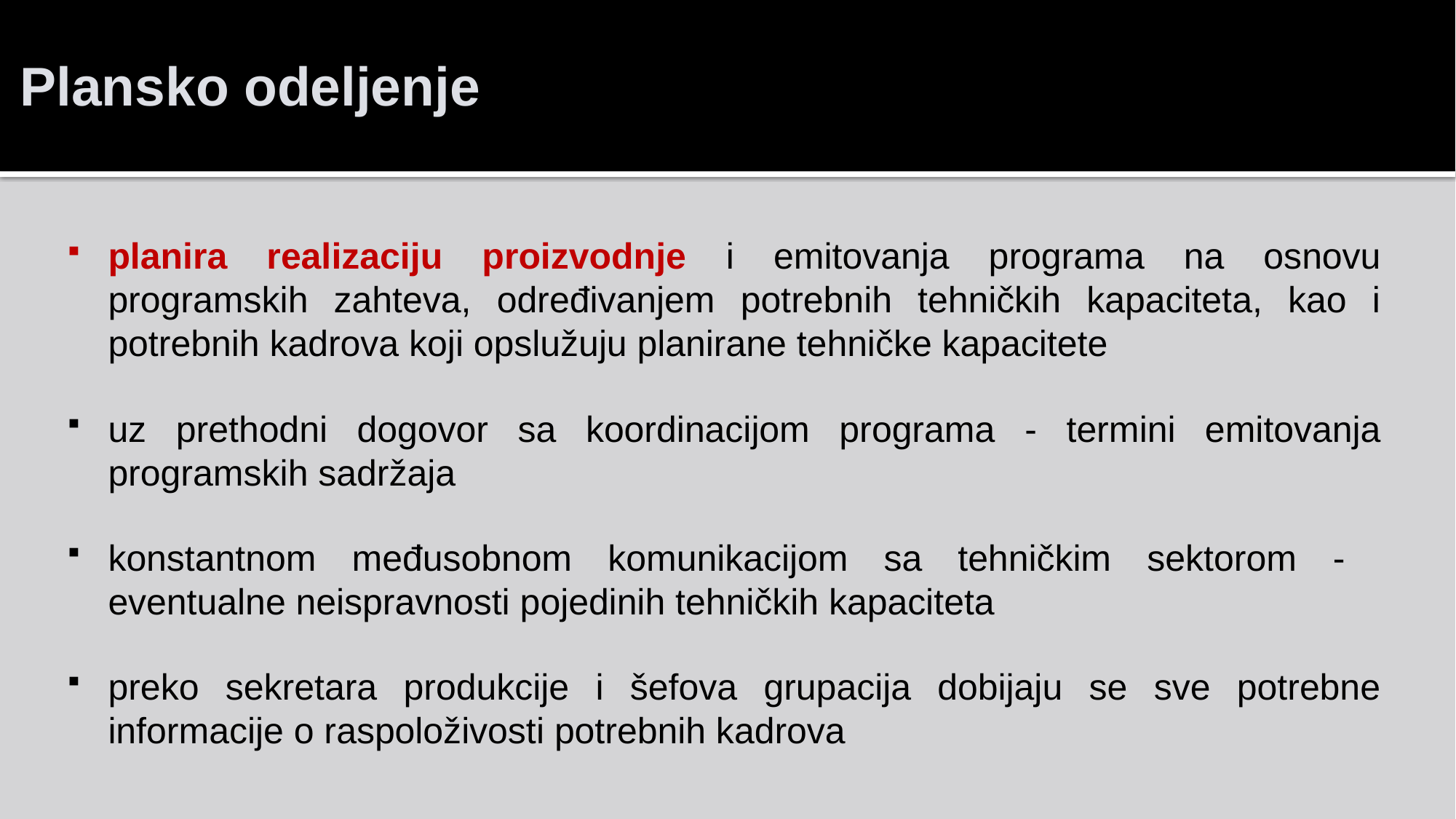

# Plansko odeljenje

planira realizaciju proizvodnje i emitovanja programa na osnovu programskih zahteva, određivanjem potrebnih tehničkih kapaciteta, kao i potrebnih kadrova koji opslužuju planirane tehničke kapacitete

uz prethodni dogovor sa koordinacijom programa - termini emitovanja programskih sadržaja

konstantnom međusobnom komunikacijom sa tehničkim sektorom -  eventualne neispravnosti pojedinih tehničkih kapaciteta

preko sekretara produkcije i šefova grupacija dobijaju se sve potrebne informacije o raspoloživosti potrebnih kadrova